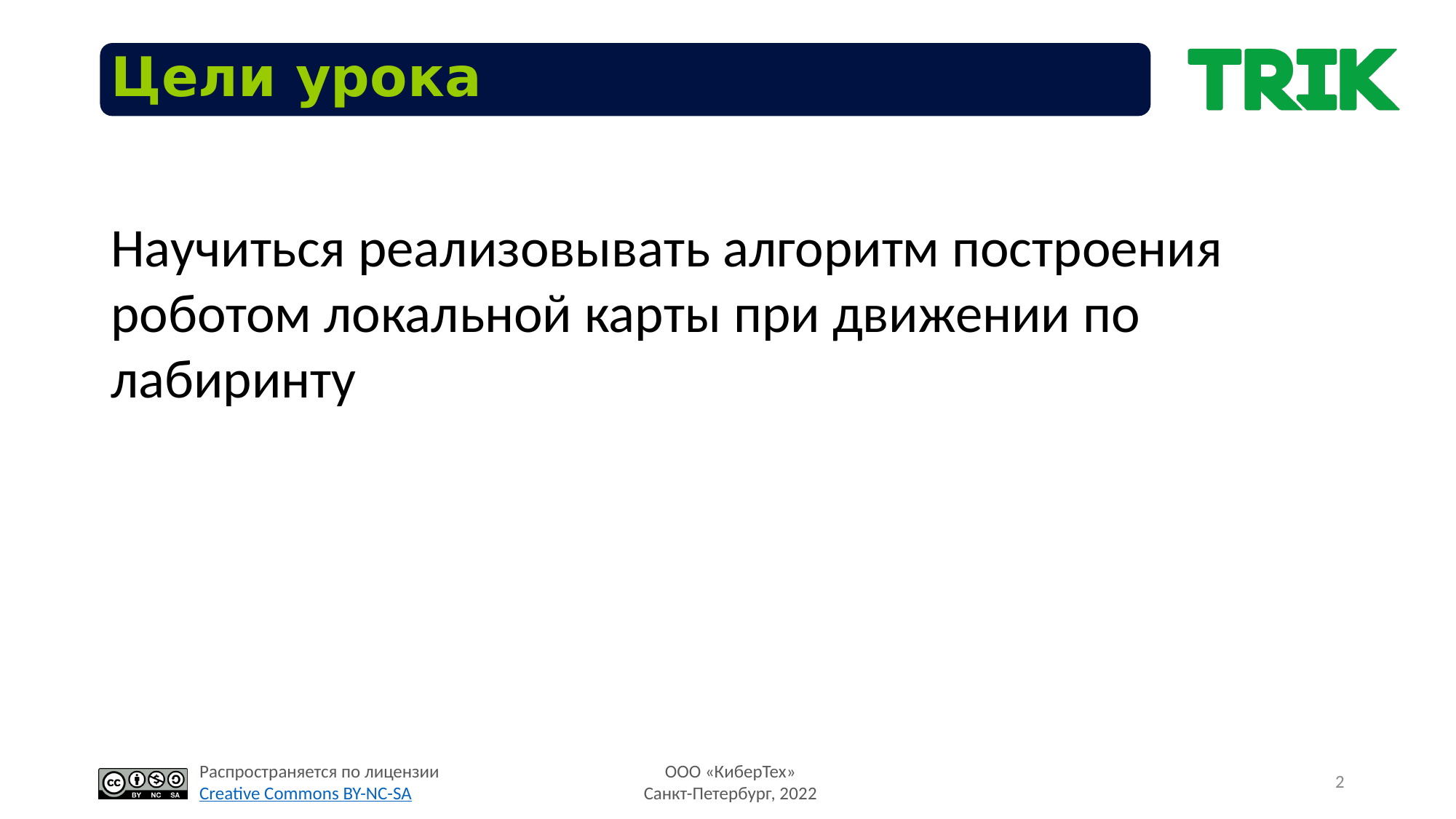

Цели урока

Научиться реализовывать алгоритм построения роботом локальной карты при движении по лабиринту
2